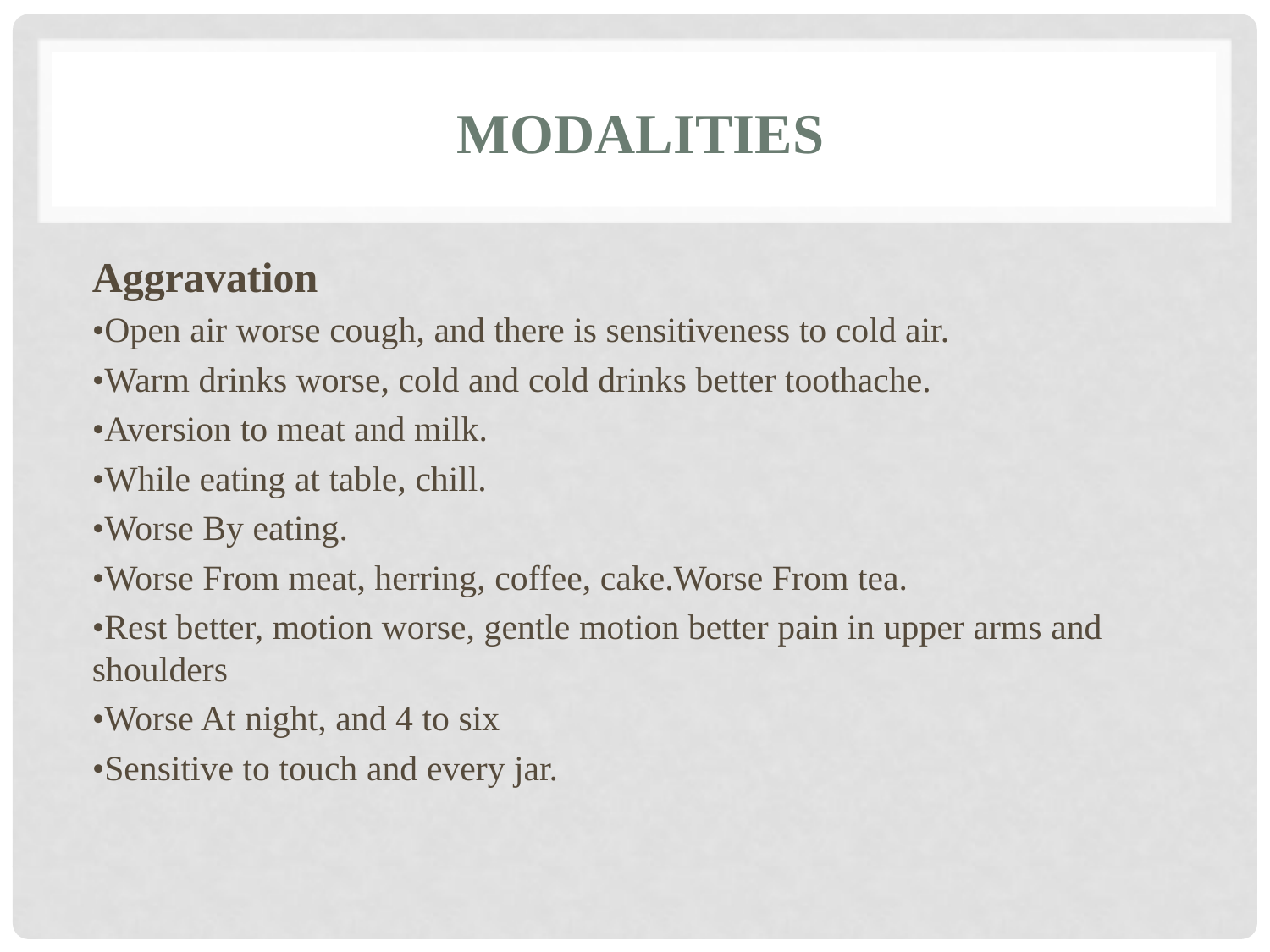

# Modalities
Aggravation
•Open air worse cough, and there is sensitiveness to cold air.
•Warm drinks worse, cold and cold drinks better toothache.
•Aversion to meat and milk.
•While eating at table, chill.
•Worse By eating.
•Worse From meat, herring, coffee, cake.Worse From tea.
•Rest better, motion worse, gentle motion better pain in upper arms and shoulders
•Worse At night, and 4 to six
•Sensitive to touch and every jar.